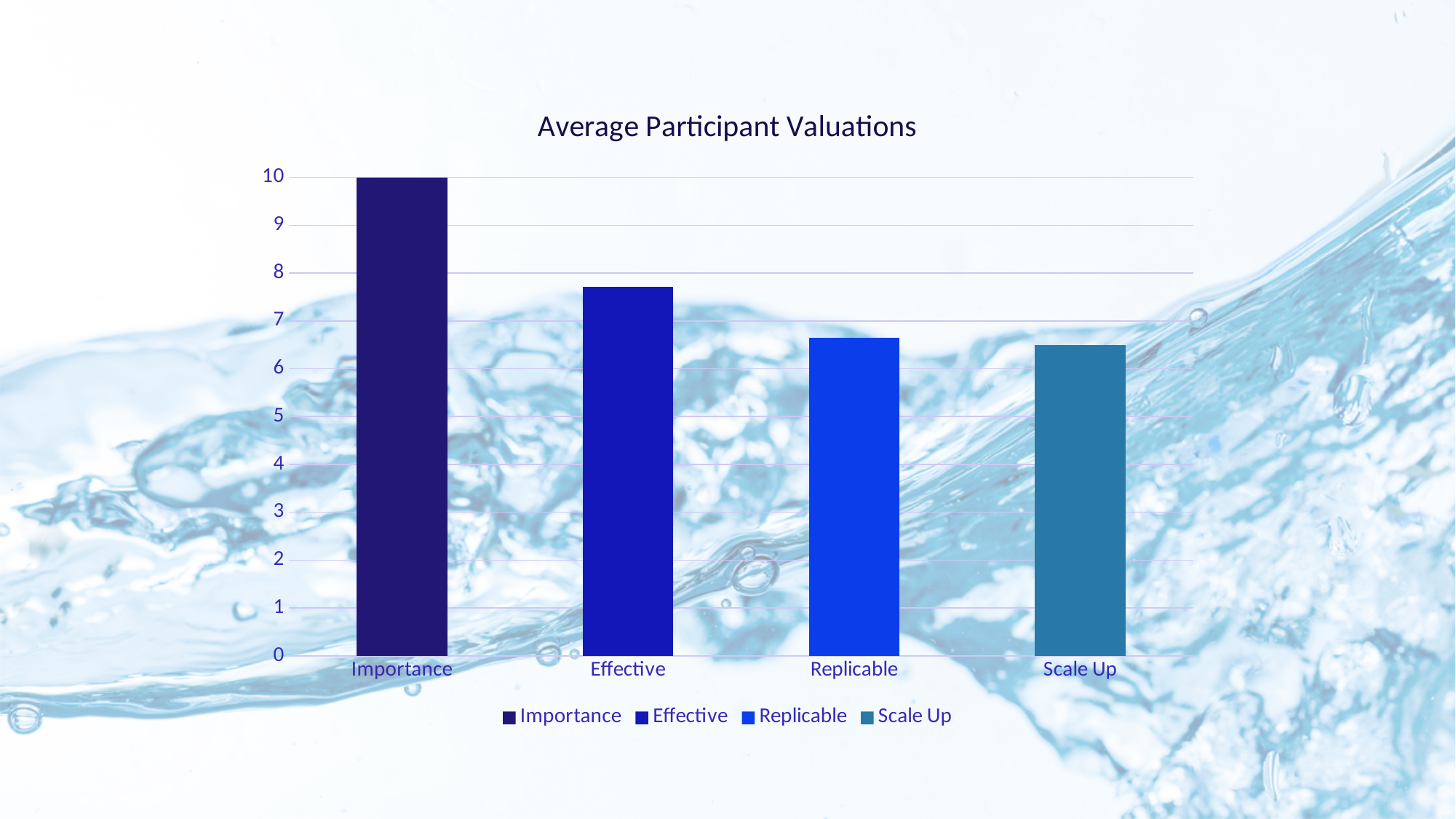

### Chart: Average Participant Valuations

| Category | Average |
|---|---|
| Importance | 10.0 |
| Effective | 7.714 |
| Replicable | 6.643 |
| Scale Up | 6.5 |